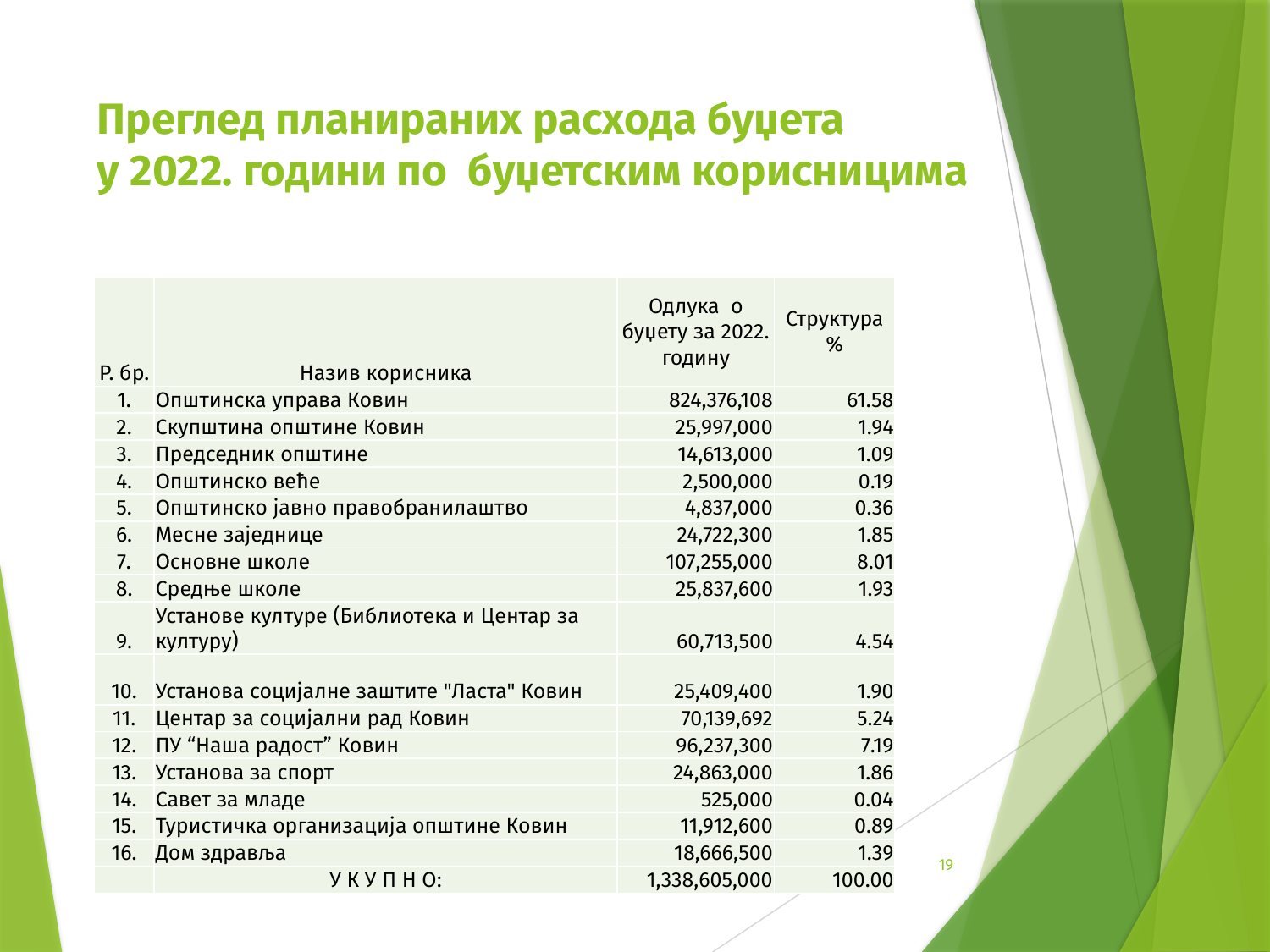

# Преглед планираних расхода буџета у 2022. години по  буџетским корисницима
| Р. бр. | Назив корисника | Одлука о буџету за 2022. годину | Структура % |
| --- | --- | --- | --- |
| 1. | Општинска управа Ковин | 824,376,108 | 61.58 |
| 2. | Скупштина општине Ковин | 25,997,000 | 1.94 |
| 3. | Председник општине | 14,613,000 | 1.09 |
| 4. | Општинско веће | 2,500,000 | 0.19 |
| 5. | Општинско јавно правобранилаштво | 4,837,000 | 0.36 |
| 6. | Месне заједнице | 24,722,300 | 1.85 |
| 7. | Основне школе | 107,255,000 | 8.01 |
| 8. | Средње школе | 25,837,600 | 1.93 |
| 9. | Установе културе (Библиотека и Центар за културу) | 60,713,500 | 4.54 |
| 10. | Установа социјалне заштите "Ласта" Ковин | 25,409,400 | 1.90 |
| 11. | Центар за социјални рад Ковин | 70,139,692 | 5.24 |
| 12. | ПУ “Наша радост” Ковин | 96,237,300 | 7.19 |
| 13. | Установа за спорт | 24,863,000 | 1.86 |
| 14. | Савет за младе | 525,000 | 0.04 |
| 15. | Туристичка организација општине Ковин | 11,912,600 | 0.89 |
| 16. | Дом здравља | 18,666,500 | 1.39 |
|  | У К У П Н О: | 1,338,605,000 | 100.00 |
19